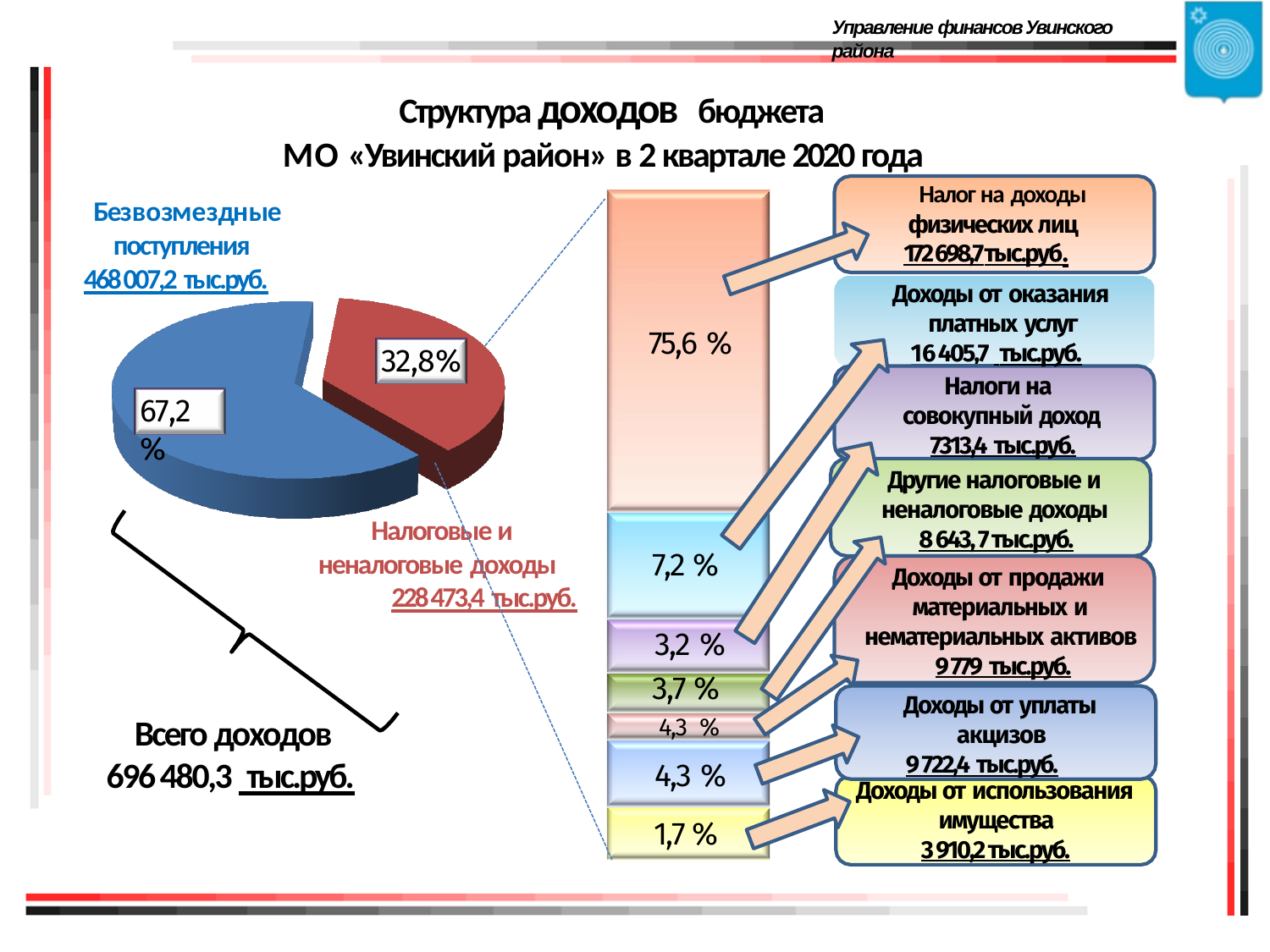

Управление финансов Увинского района

# Структура доходов  бюджета
МО «Увинский район» в 2 квартале 2020 года
Налог на доходы

Безвозмездные  поступления

физических лиц   172 698,7тыс.руб.

468 007,2 тыс.руб.

Доходы от оказания  платных услуг
 	16 405,7  тыс.руб.
Налоги на  совокупный доход  7313,4 тыс.руб.
Другие налоговые и  неналоговые доходы  8 643, 7 тыс.руб.
Доходы от продажи  материальных и
нематериальных активов  9 779 тыс.руб.
Доходы от уплаты  акцизов
9 722,4 тыс.руб.
75,6 %

32,8%

67,2 %

Налоговые и  неналоговые доходы
228 473,4 тыс.руб.

  7,2 %

3,2 %
3,7 %
4,3  %
4,3 %

Всего доходов   696 480,3  тыс.руб.

Доходы от использования  имущества
3 910,2 тыс.руб.

1,7 %